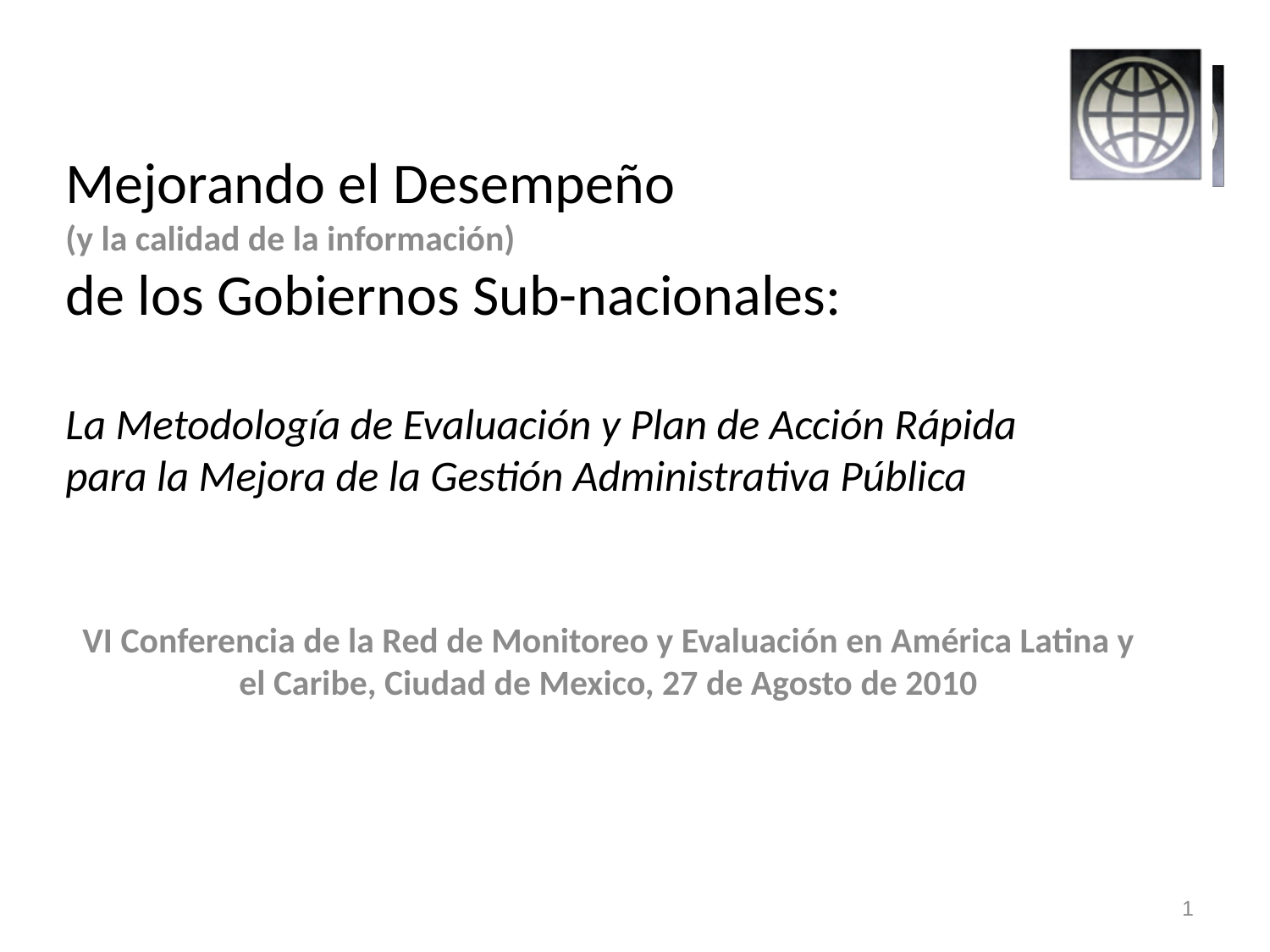

# Mejorando el Desempeño (y la calidad de la información) de los Gobiernos Sub-nacionales: La Metodología de Evaluación y Plan de Acción Rápida para la Mejora de la Gestión Administrativa Pública
VI Conferencia de la Red de Monitoreo y Evaluación en América Latina y el Caribe, Ciudad de Mexico, 27 de Agosto de 2010
1